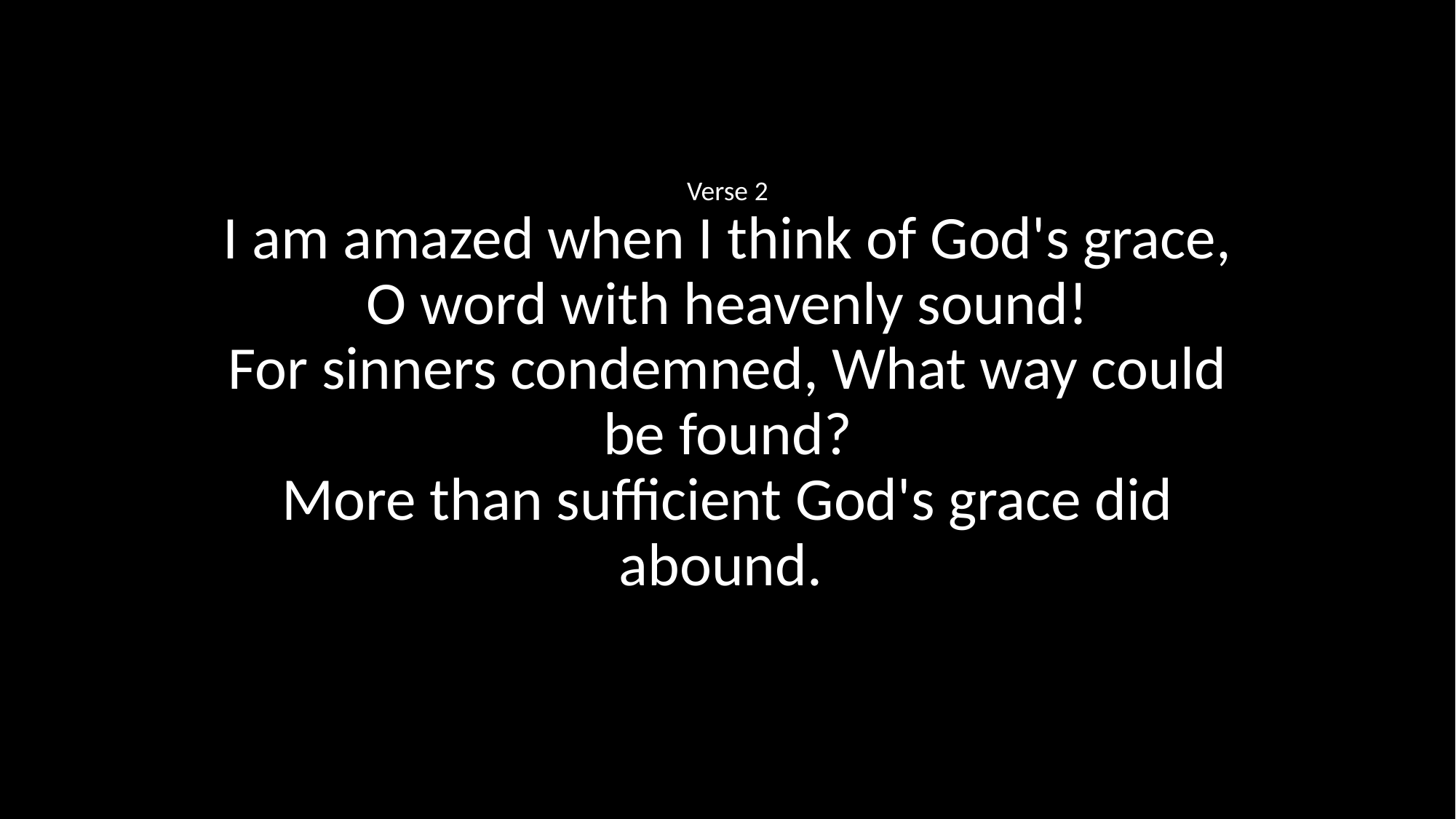

Verse 2
I am amazed when I think of God's grace,
O word with heavenly sound!
For sinners condemned, What way could be found?
More than sufficient God's grace did abound.